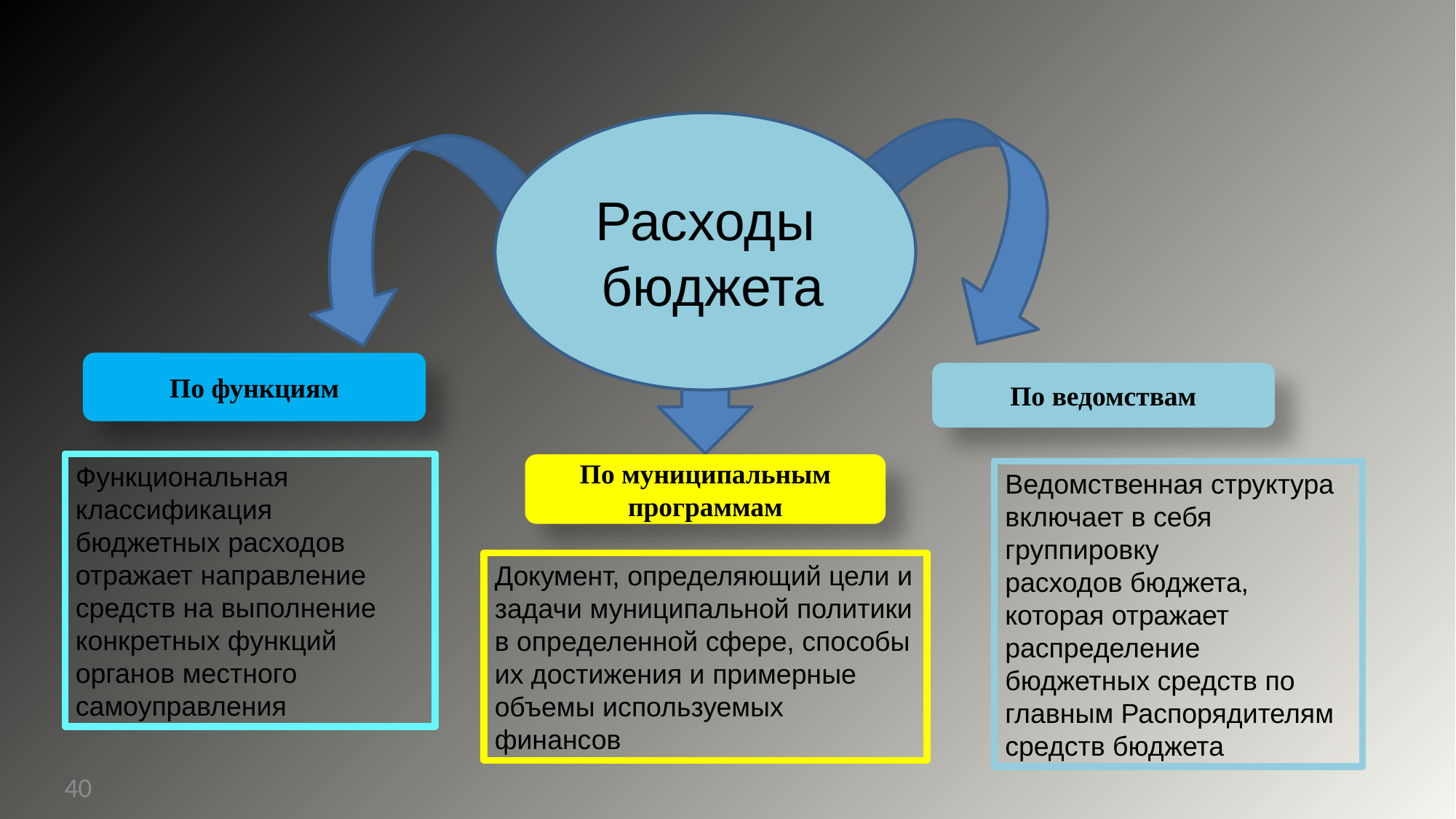

Расходы
 бюджета

По функциям
По ведомствам
Функциональная классификация бюджетных расходов отражает направление средств на выполнение конкретных функций органов местного
самоуправления
По муниципальным программам
Ведомственная структура включает в себя группировку
расходов бюджета, которая отражает распределение
бюджетных средств по главным Распорядителям средств бюджета
Документ, определяющий цели и задачи муниципальной политики в определенной сфере, способы их достижения и примерные
объемы используемых финансов
40